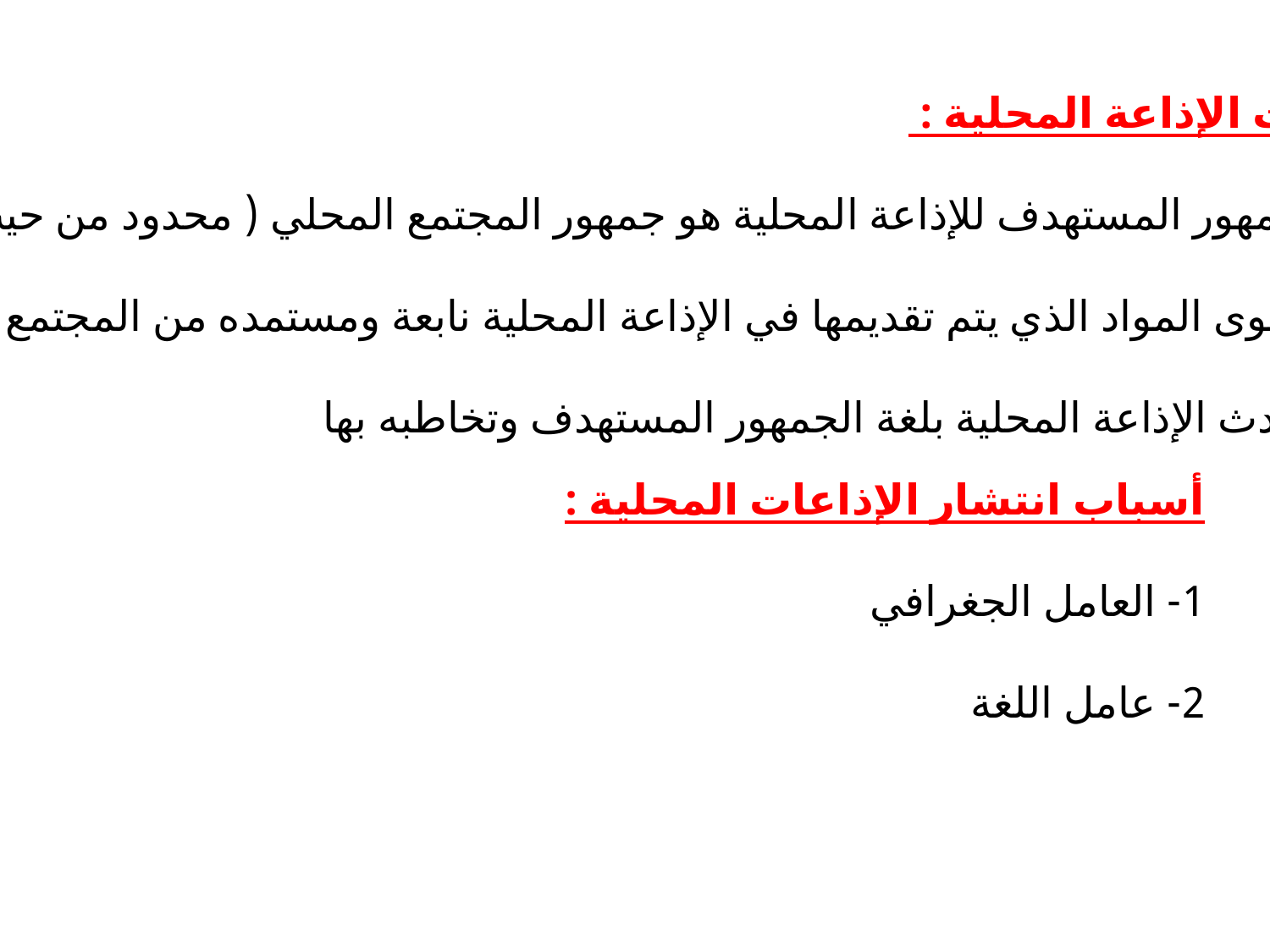

سمات الإذاعة المحلية :

1- الجمهور المستهدف للإذاعة المحلية هو جمهور المجتمع المحلي ( محدود من حيث العدد )

2- محتوى المواد الذي يتم تقديمها في الإذاعة المحلية نابعة ومستمده من المجتمع المحلي

3- تتحدث الإذاعة المحلية بلغة الجمهور المستهدف وتخاطبه بها
أسباب انتشار الإذاعات المحلية :

1- العامل الجغرافي

2- عامل اللغة